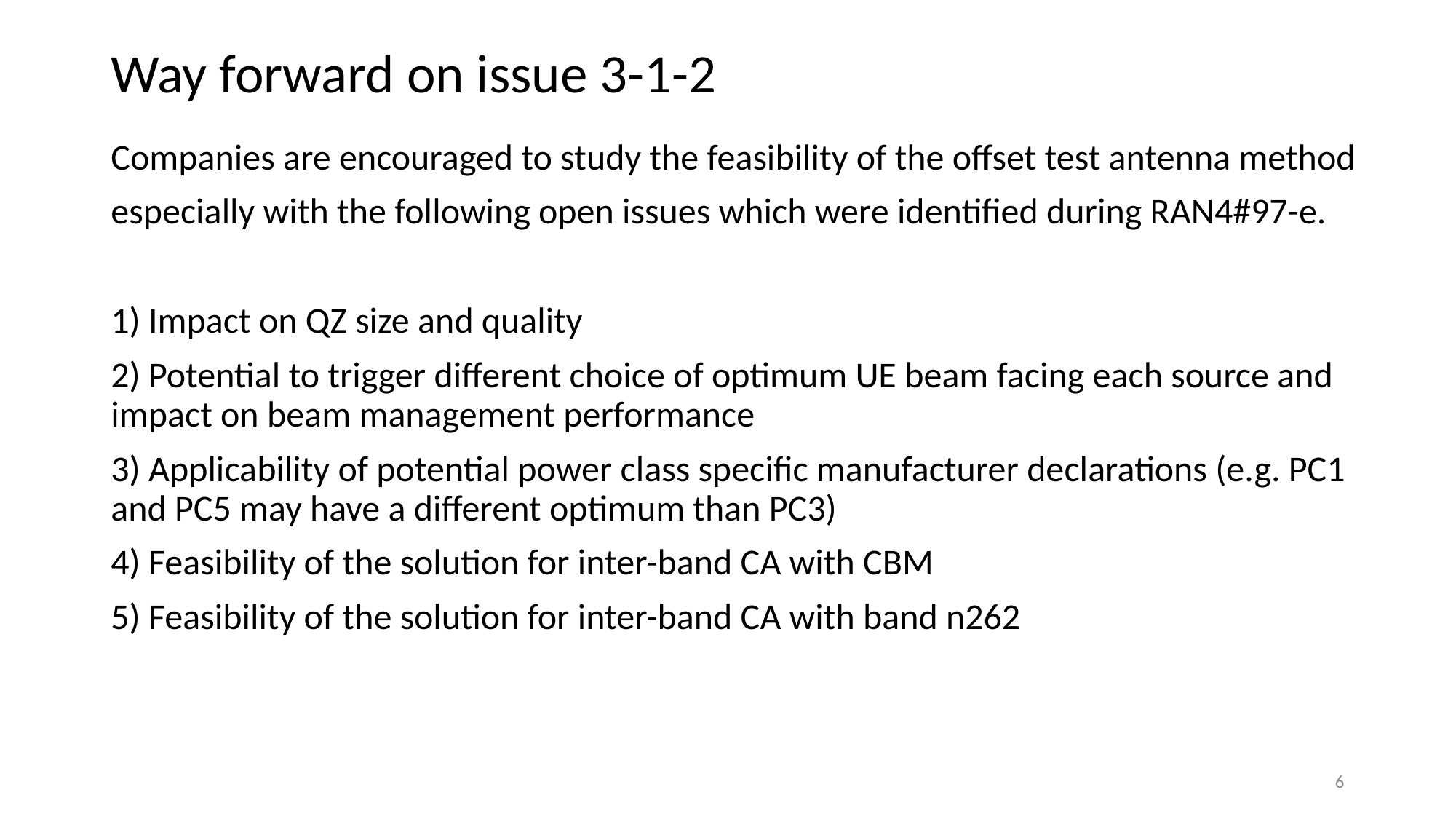

# Way forward on issue 3-1-2
Companies are encouraged to study the feasibility of the offset test antenna method
especially with the following open issues which were identified during RAN4#97-e.

1) Impact on QZ size and quality
2) Potential to trigger different choice of optimum UE beam facing each source and impact on beam management performance
3) Applicability of potential power class specific manufacturer declarations (e.g. PC1 and PC5 may have a different optimum than PC3)
4) Feasibility of the solution for inter-band CA with CBM
5) Feasibility of the solution for inter-band CA with band n262
6